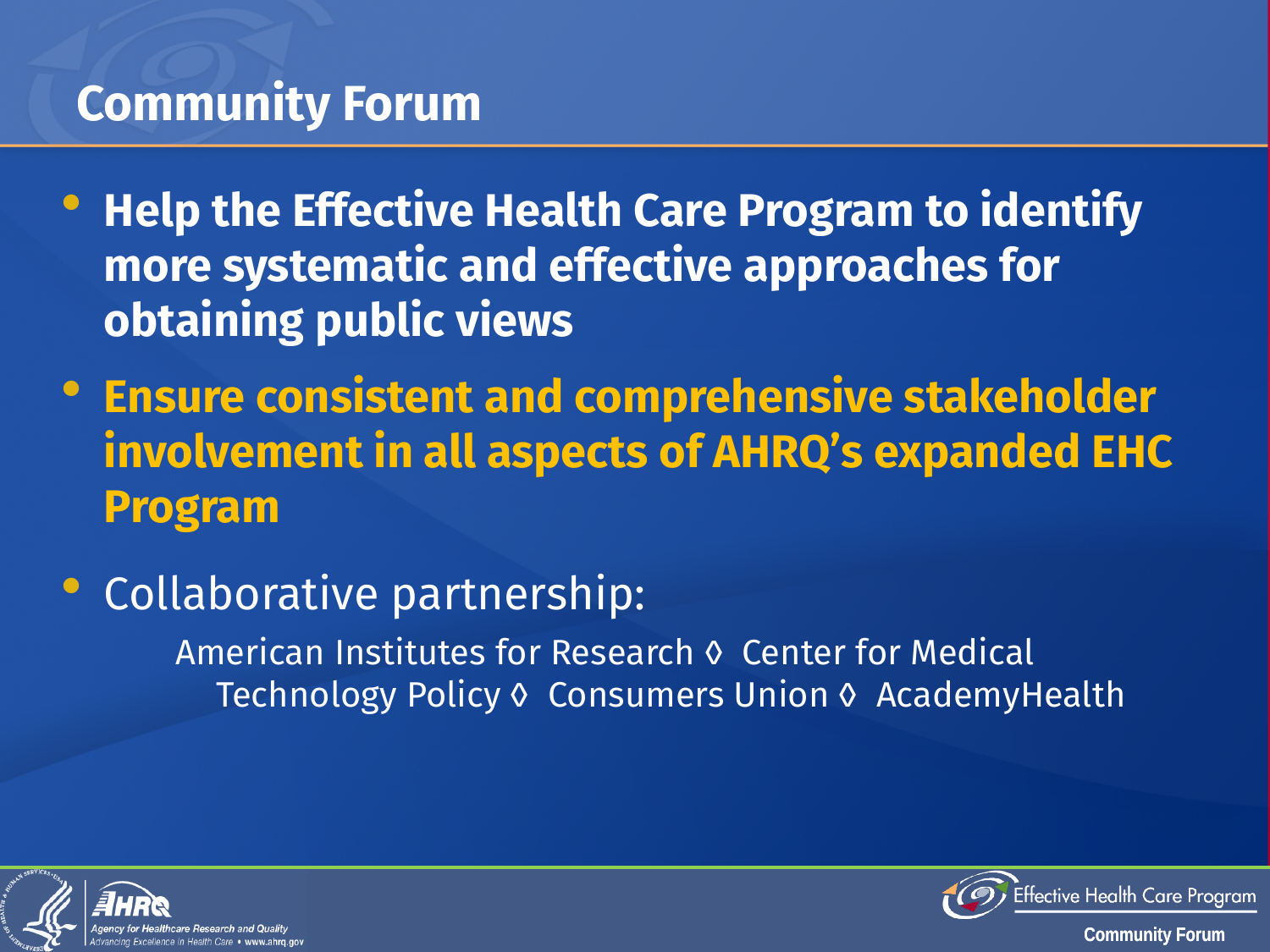

# Community Forum
Help the Effective Health Care Program to identify more systematic and effective approaches for obtaining public views
Ensure consistent and comprehensive stakeholder involvement in all aspects of AHRQ’s expanded EHC Program
Collaborative partnership:
American Institutes for Research ◊  Center for Medical Technology Policy ◊  Consumers Union ◊  AcademyHealth